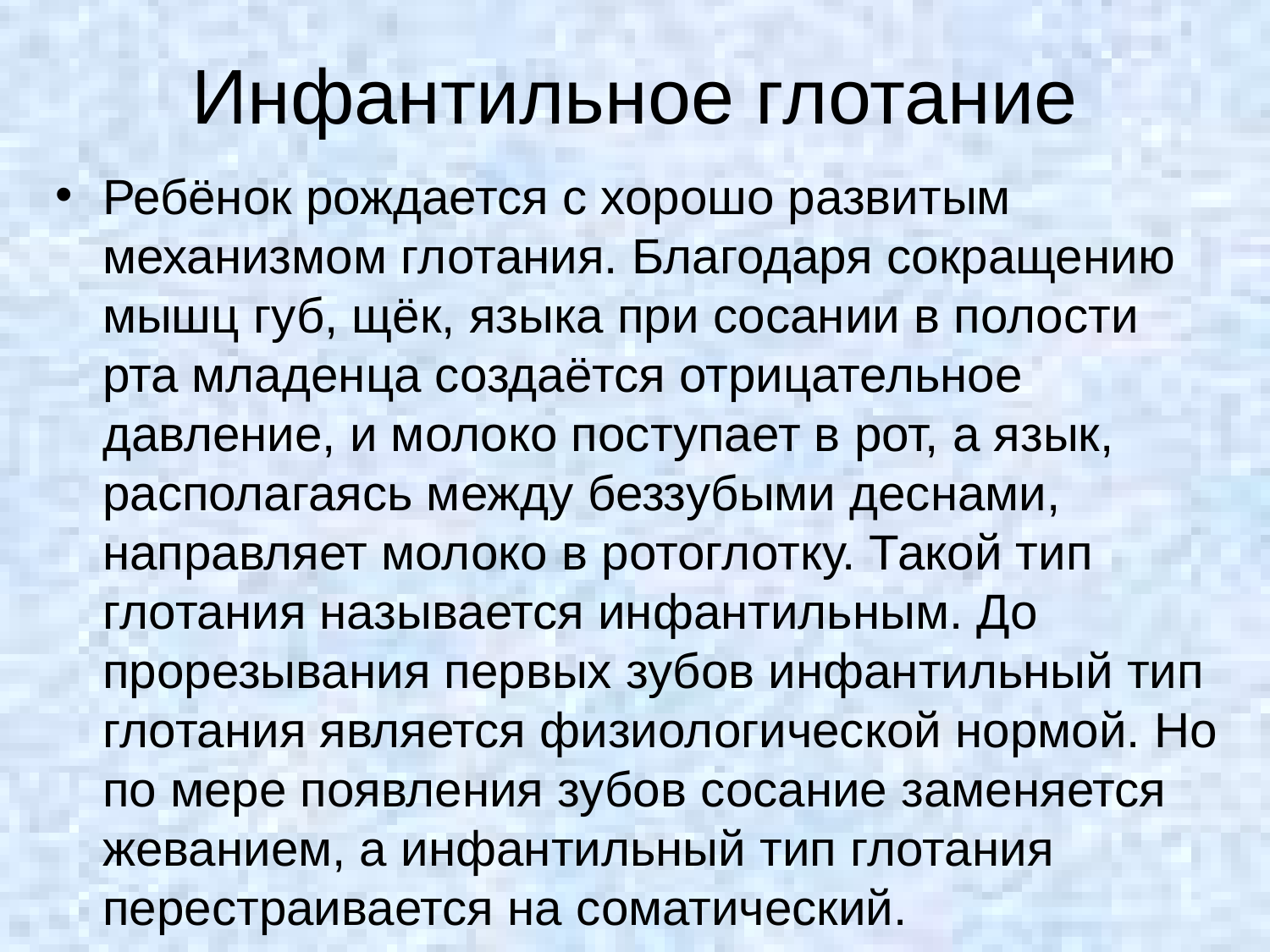

# Инфантильное глотание
Ребёнок рождается с хорошо развитым механизмом глотания. Благодаря сокращению мышц губ, щёк, языка при сосании в полости рта младенца создаётся отрицательное давление, и молоко поступает в рот, а язык, располагаясь между беззубыми деснами, направляет молоко в ротоглотку. Такой тип глотания называется инфантильным. До прорезывания первых зубов инфантильный тип глотания является физиологической нормой. Но по мере появления зубов сосание заменяется жеванием, а инфантильный тип глотания перестраивается на соматический.